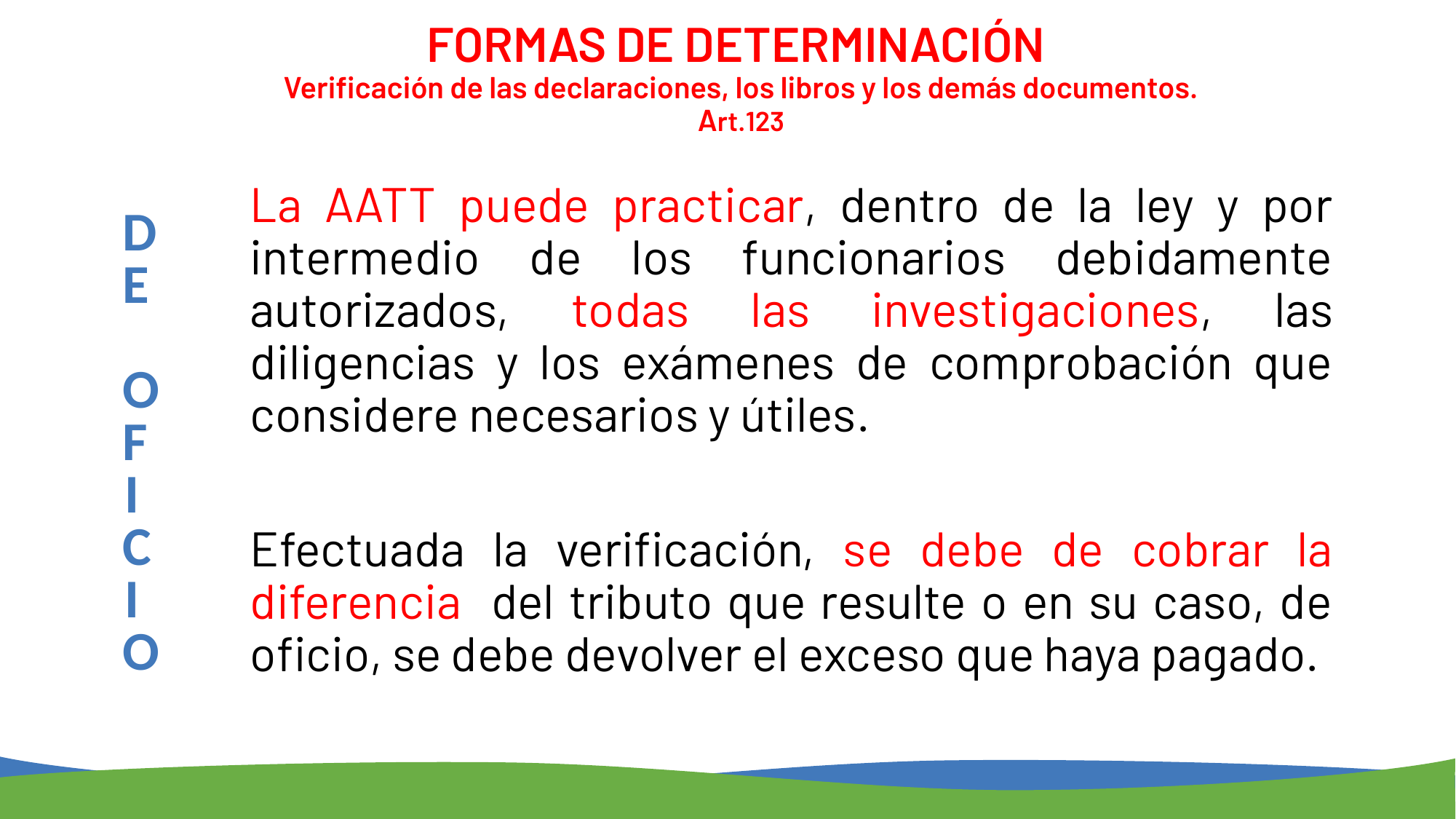

FORMAS DE DETERMINACIÓN
Verificación de las declaraciones, los libros y los demás documentos. Art.123
	La AATT puede practicar, dentro de la ley y por intermedio de los funcionarios debidamente autorizados, todas las investigaciones, las diligencias y los exámenes de comprobación que considere necesarios y útiles.

	Efectuada la verificación, se debe de cobrar la diferencia  del tributo que resulte o en su caso, de oficio, se debe devolver el exceso que haya pagado.
DE
 OF
I
C
IO